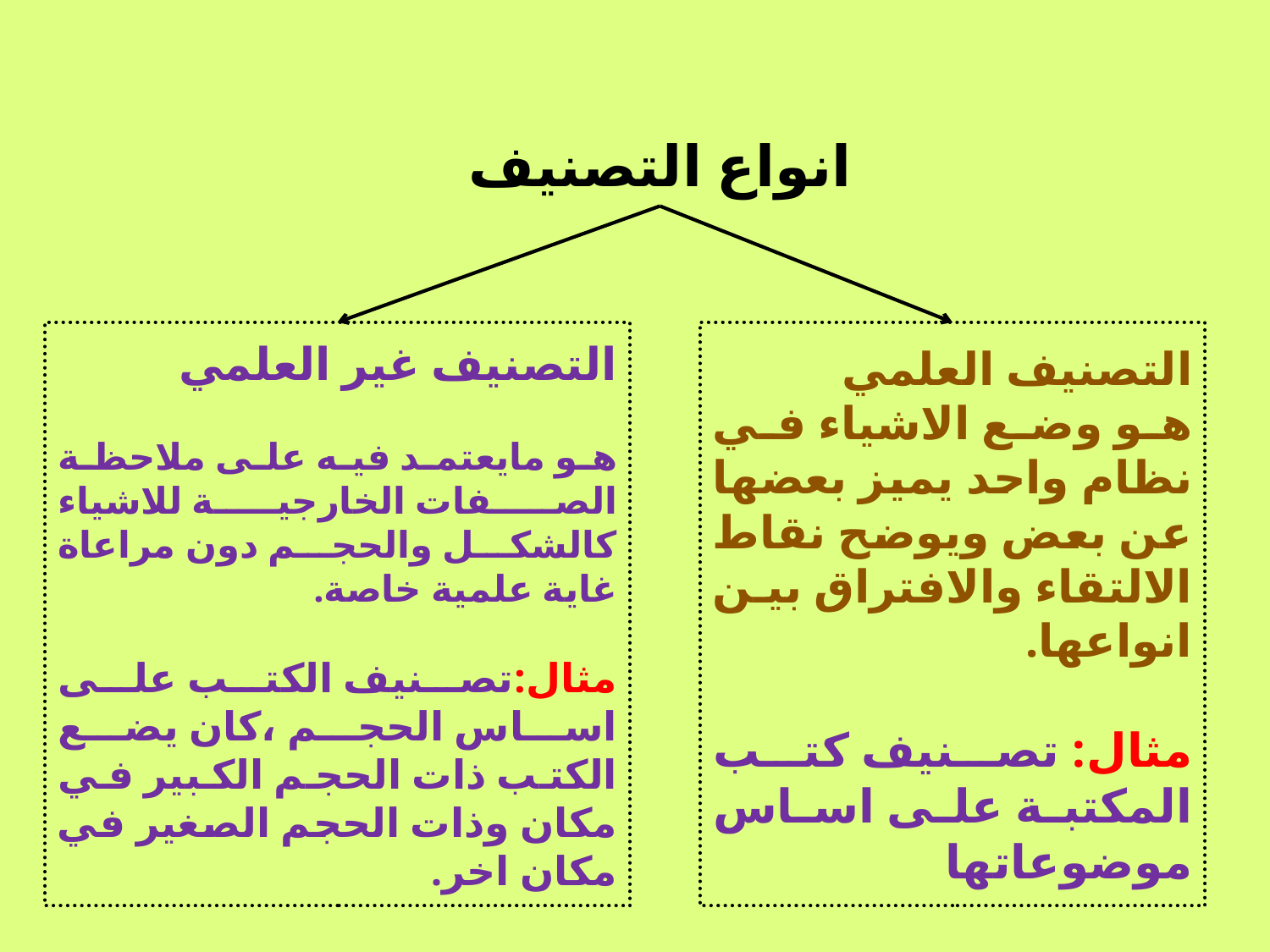

انواع التصنيف

التصنيف غير العلمي

هو مايعتمد فيه على ملاحظة الصفات الخارجية للاشياء كالشكل والحجم دون مراعاة غاية علمية خاصة.

مثال:تصنيف الكتب على اساس الحجم ،كان يضع الكتب ذات الحجم الكبير في مكان وذات الحجم الصغير في مكان اخر.
التصنيف العلمي
هو وضع الاشياء في نظام واحد يميز بعضها عن بعض ويوضح نقاط الالتقاء والافتراق بين انواعها.

مثال: تصنيف كتب المكتبة على اساس موضوعاتها